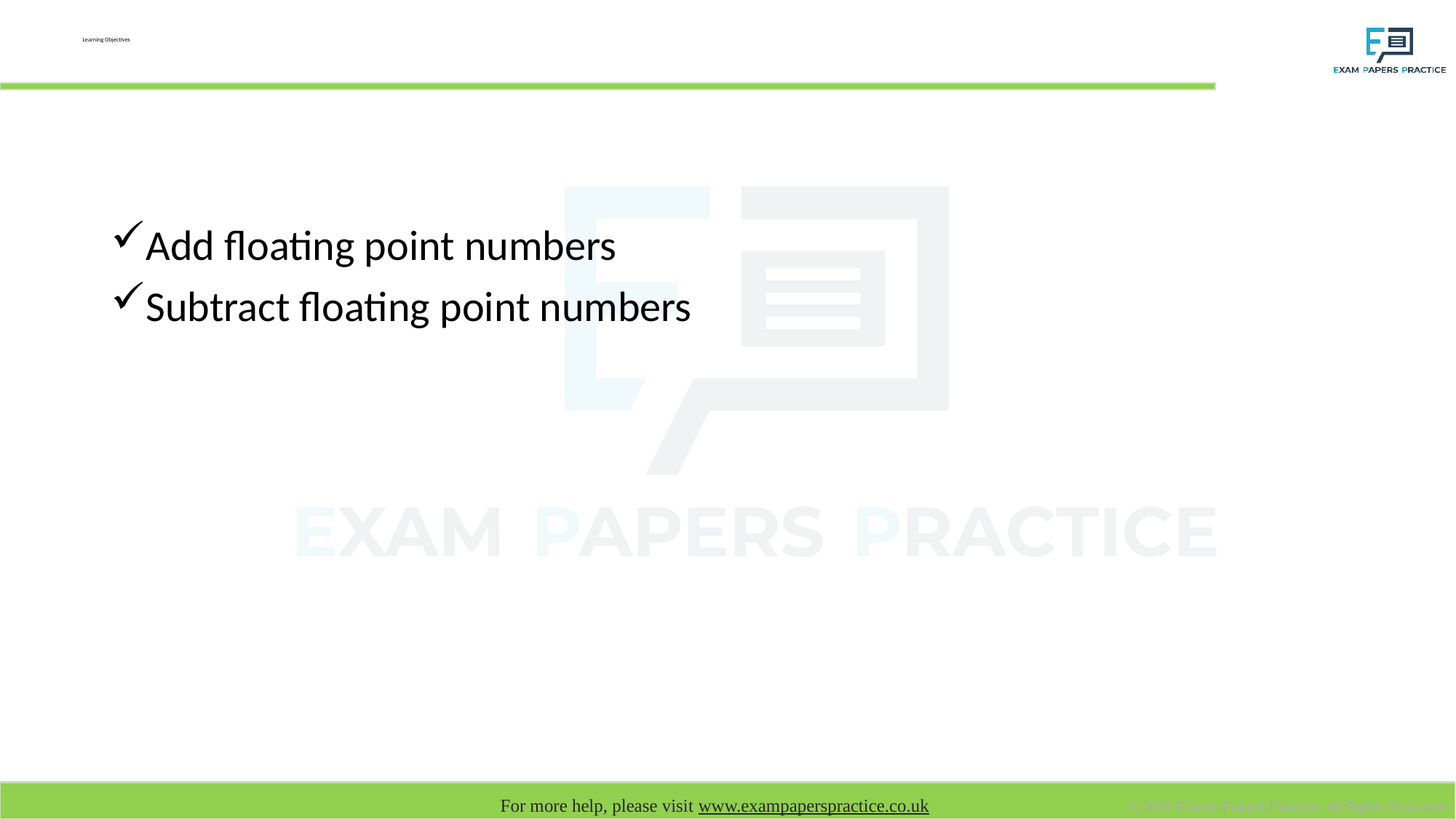

# Learning Objectives
Add floating point numbers
Subtract floating point numbers